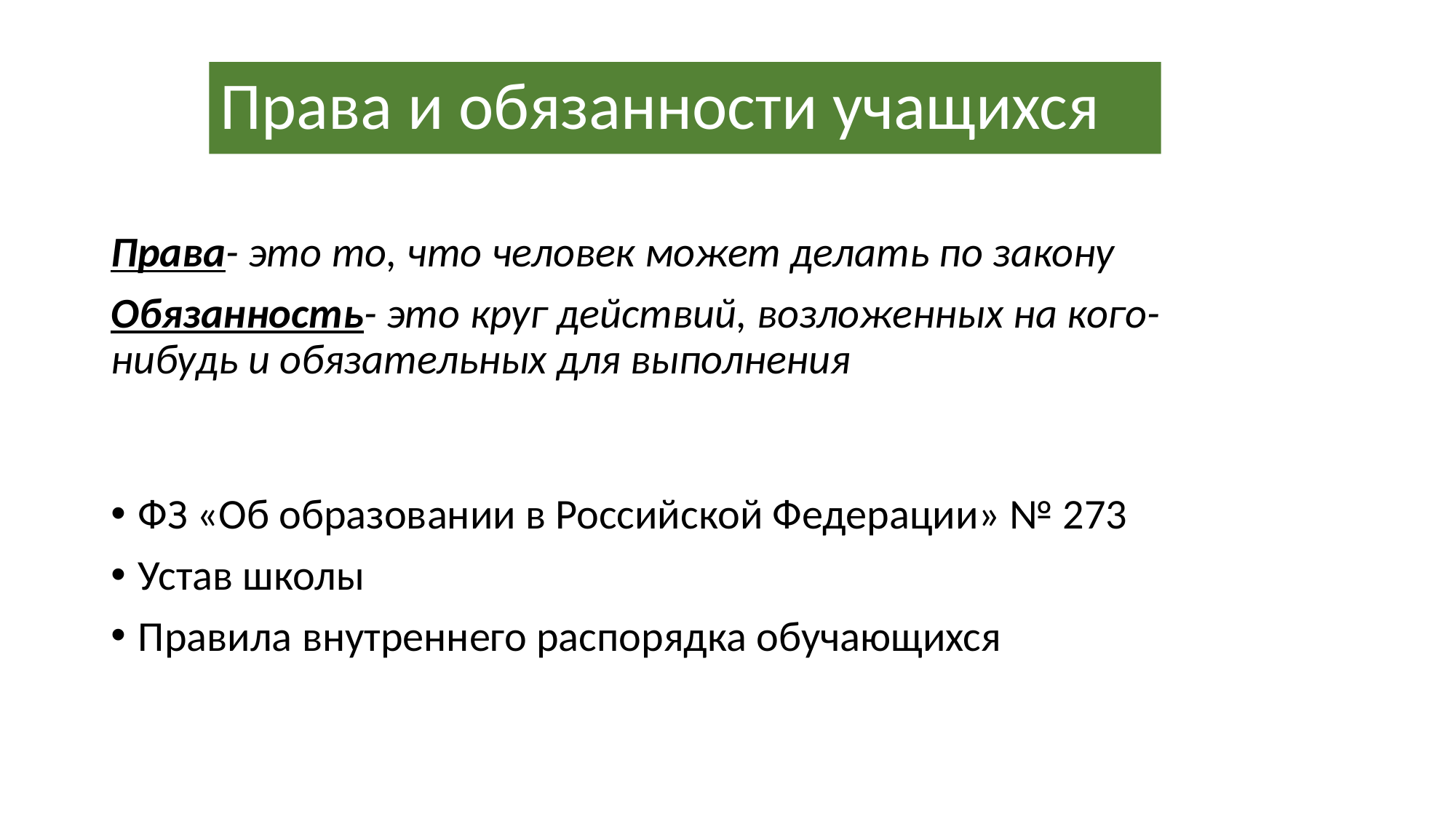

Права и обязанности учащихся
Права- это то, что человек может делать по закону
Обязанность- это круг действий, возложенных на кого-нибудь и обязательных для выполнения
ФЗ «Об образовании в Российской Федерации» № 273
Устав школы
Правила внутреннего распорядка обучающихся